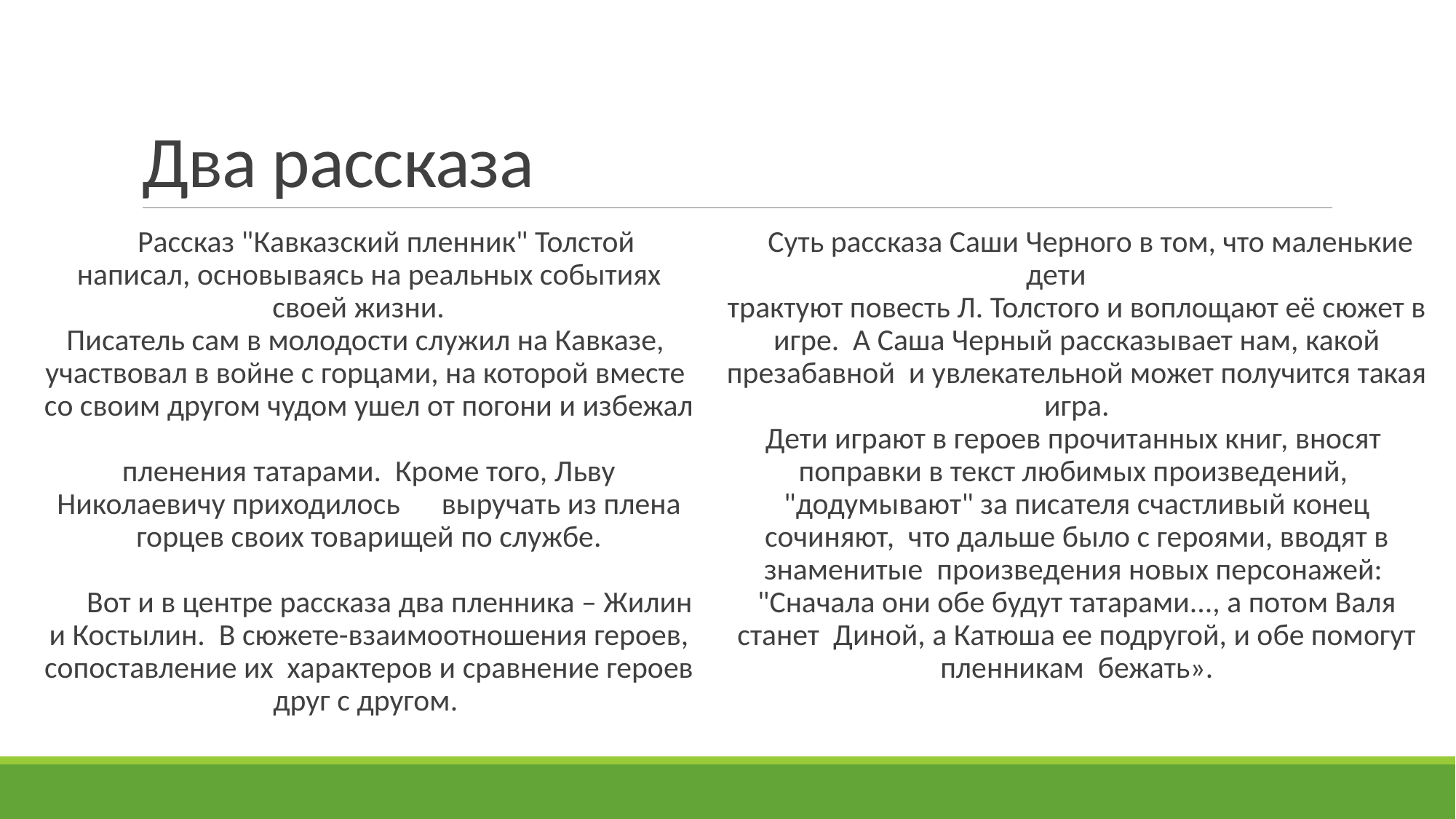

# Два рассказа
     Рассказ "Кавказский пленник" Толстой написал, основываясь на реальных событиях своей жизни.
Писатель сам в молодости служил на Кавказе,
участвовал в войне с горцами, на которой вместе
со своим другом чудом ушел от погони и избежал
пленения татарами.  Кроме того, Льву Николаевичу приходилось      выручать из плена горцев своих товарищей по службе.
      Вот и в центре рассказа два пленника – Жилин и Костылин.  В сюжете-взаимоотношения героев, сопоставление их  характеров и сравнение героев друг с другом.
    Суть рассказа Саши Черного в том, что маленькие дети
трактуют повесть Л. Толстого и воплощают её сюжет в игре.  А Саша Черный рассказывает нам, какой презабавной  и увлекательной может получится такая игра.
Дети играют в героев прочитанных книг, вносят
поправки в текст любимых произведений,
"додумывают" за писателя счастливый конец сочиняют,  что дальше было с героями, вводят в знаменитые  произведения новых персонажей:
"Сначала они обе будут татарами..., а потом Валя станет  Диной, а Катюша ее подругой, и обе помогут пленникам  бежать».